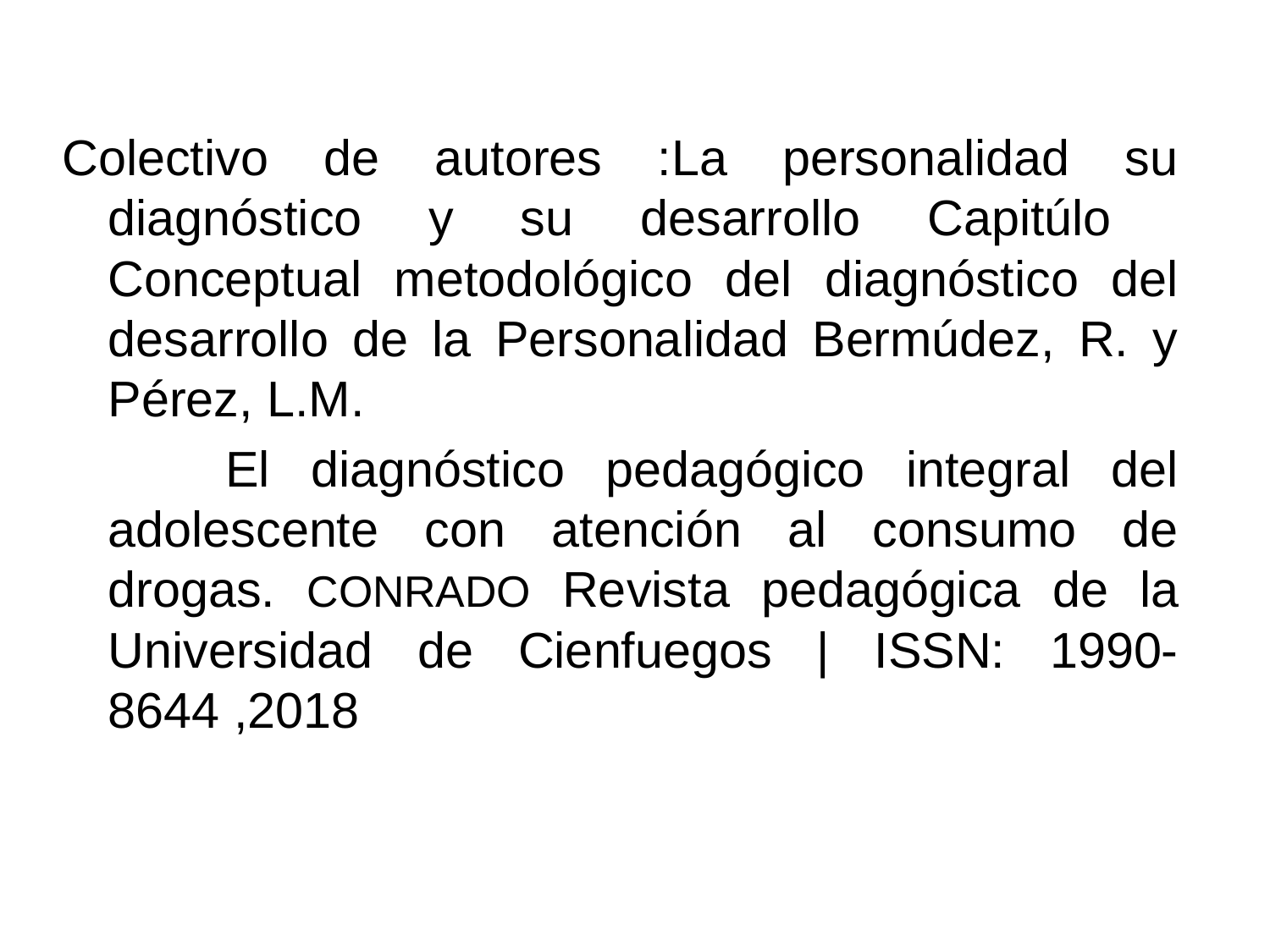

Colectivo de autores :La personalidad su diagnóstico y su desarrollo Capitúlo  Conceptual metodológico del diagnóstico del desarrollo de la Personalidad Bermúdez, R. y Pérez, L.M.
    El diagnóstico pedagógico integral del adolescente con atención al consumo de drogas. CONRADO Revista pedagógica de la Universidad de Cienfuegos | ISSN: 1990-8644 ,2018